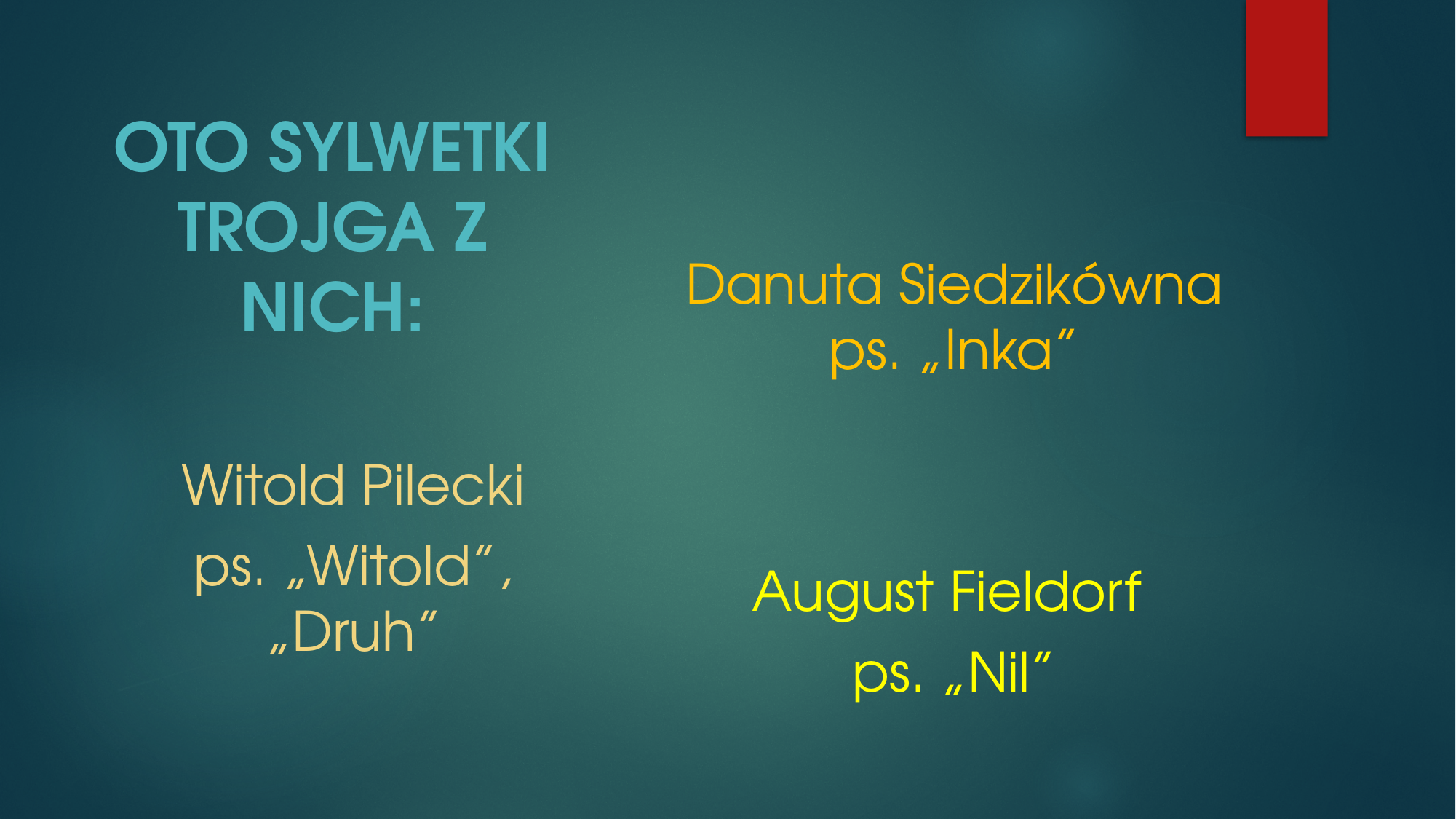

# OTO SYLWETKI TROJGA Z NICH:

Danuta Siedzikówna ps. „Inka”

August Fieldorf
ps. „Nil”

Witold Pilecki
ps. „Witold”, „Druh”